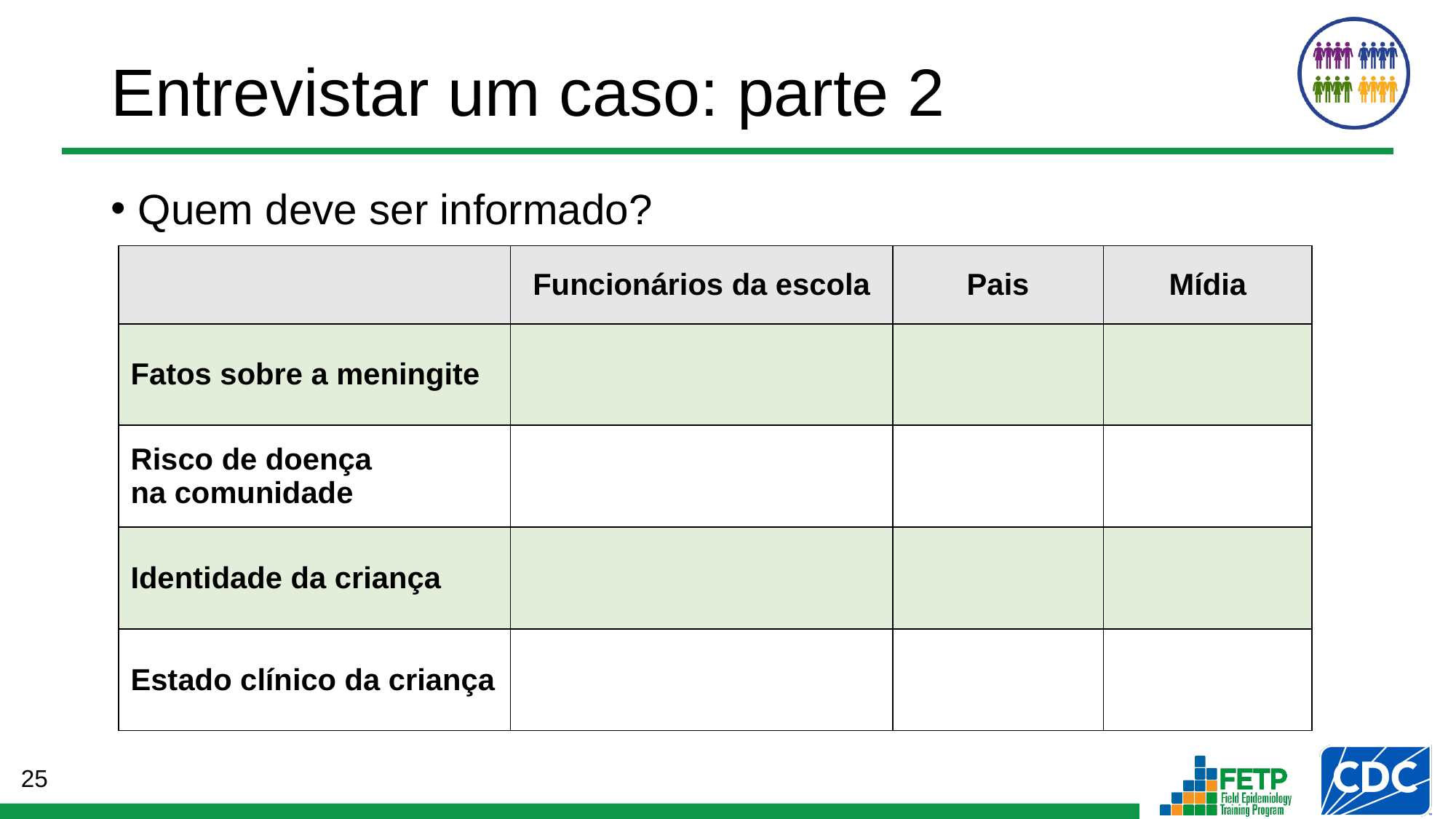

# Entrevistar um caso: parte 2
Quem deve ser informado?

|  | Funcionários da escola | Pais | Mídia |
| --- | --- | --- | --- |
| Fatos sobre a meningite |  |  |  |
| Risco de doença na comunidade |  |  |  |
| Identidade da criança |  |  |  |
| Estado clínico da criança |  |  |  |